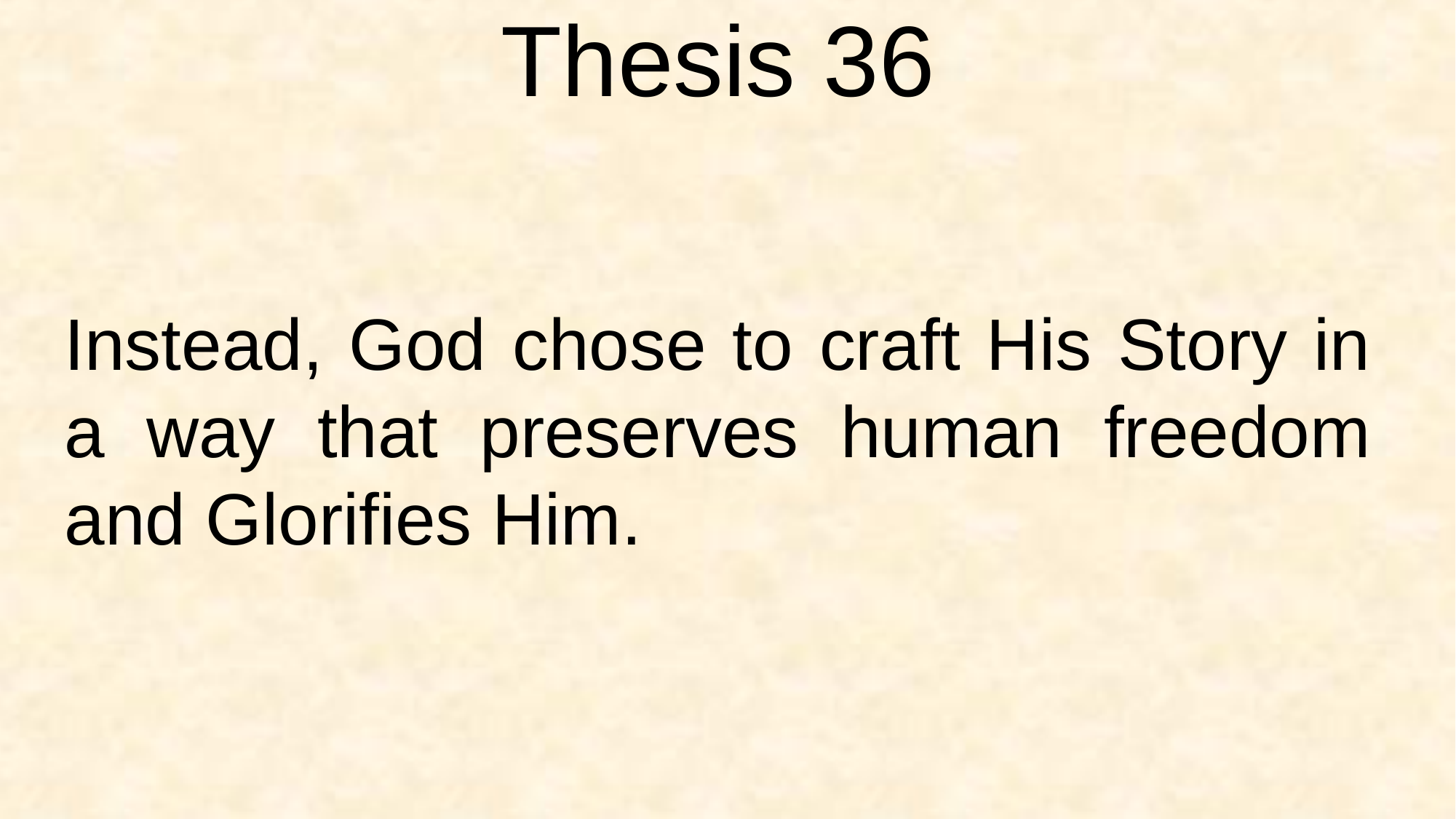

Thesis 36

Instead, God chose to craft His Story in a way that preserves human freedom and Glorifies Him.